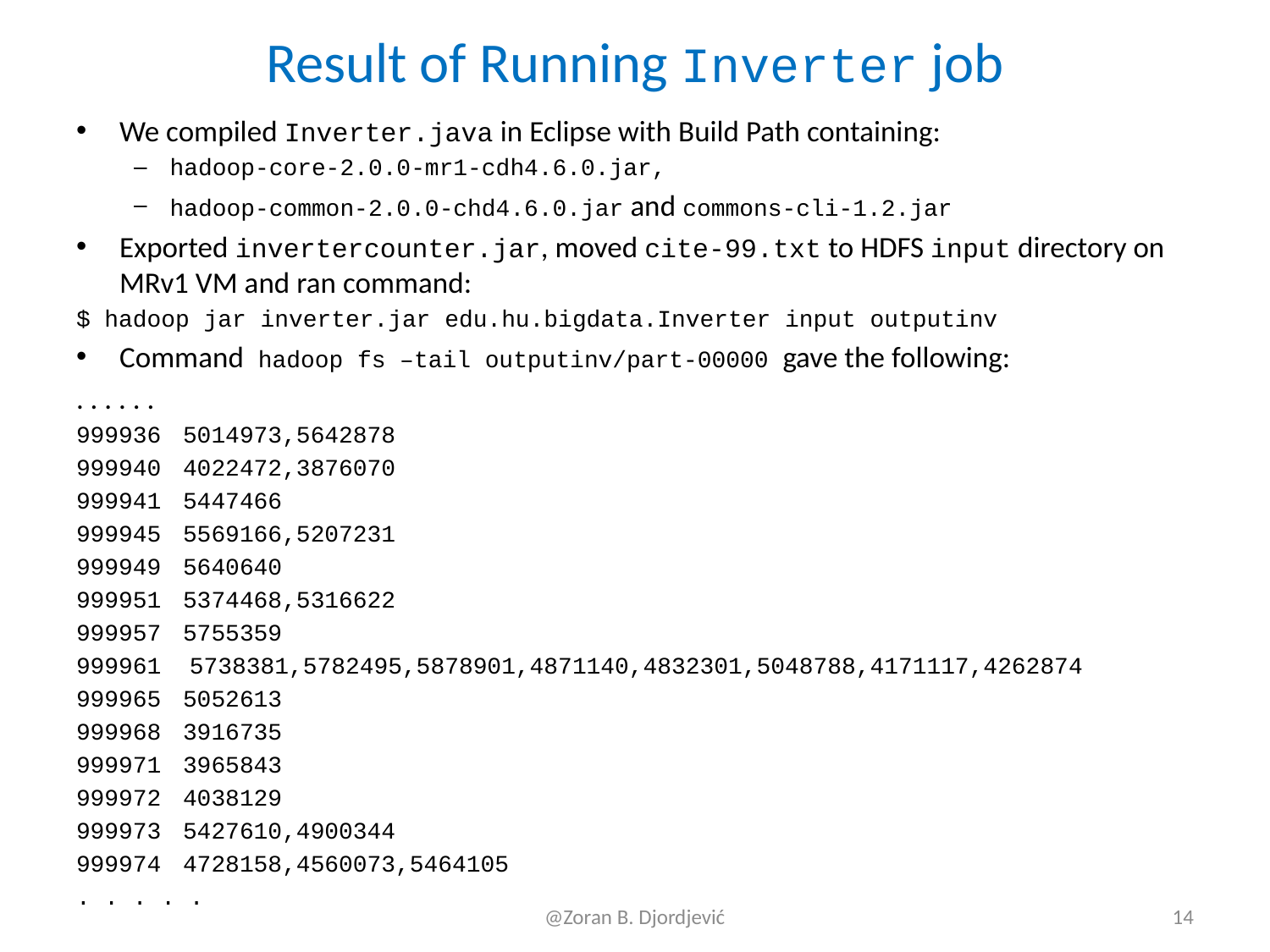

# Result of Running Inverter job
We compiled Inverter.java in Eclipse with Build Path containing:
hadoop-core-2.0.0-mr1-cdh4.6.0.jar,
hadoop-common-2.0.0-chd4.6.0.jar and commons-cli-1.2.jar
Exported invertercounter.jar, moved cite-99.txt to HDFS input directory on MRv1 VM and ran command:
$ hadoop jar inverter.jar edu.hu.bigdata.Inverter input outputinv
Command hadoop fs –tail outputinv/part-00000 gave the following:
. . . . . .
999936	5014973,5642878
999940	4022472,3876070
999941	5447466
999945	5569166,5207231
999949	5640640
999951	5374468,5316622
999957	5755359
999961  5738381,5782495,5878901,4871140,4832301,5048788,4171117,4262874
999965	5052613
999968	3916735
999971	3965843
999972	4038129
999973	5427610,4900344
999974	4728158,4560073,5464105
. . . . .

@Zoran B. Djordjević
14